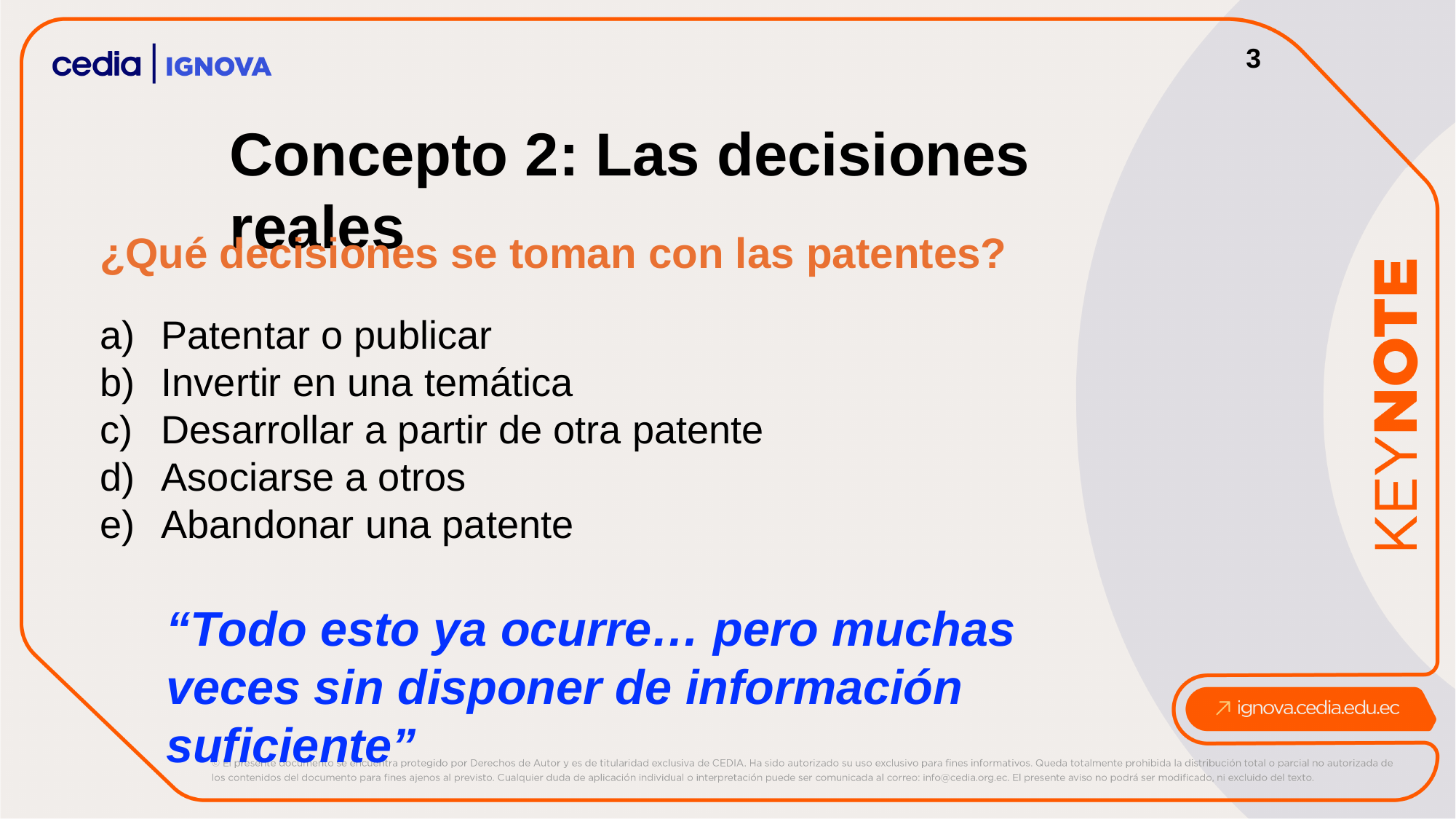

3
Concepto 2: Las decisiones reales
¿Qué decisiones se toman con las patentes?

Patentar o publicar
Invertir en una temática
Desarrollar a partir de otra patente
Asociarse a otros
Abandonar una patente

“Todo esto ya ocurre… pero muchas veces sin disponer de información suficiente”